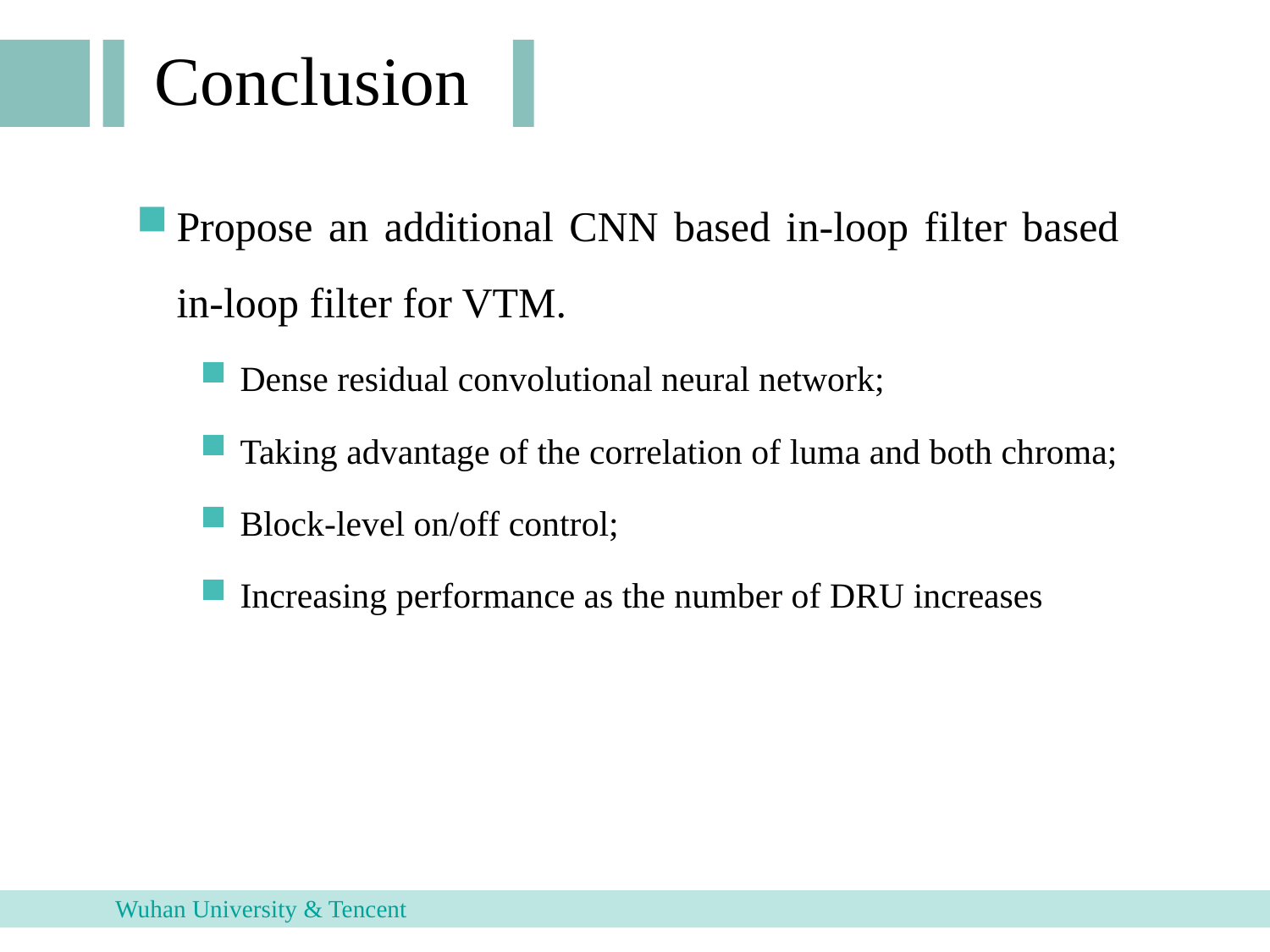

Conclusion
Propose an additional CNN based in-loop filter based in-loop filter for VTM.
Dense residual convolutional neural network;
Taking advantage of the correlation of luma and both chroma;
Block-level on/off control;
Increasing performance as the number of DRU increases